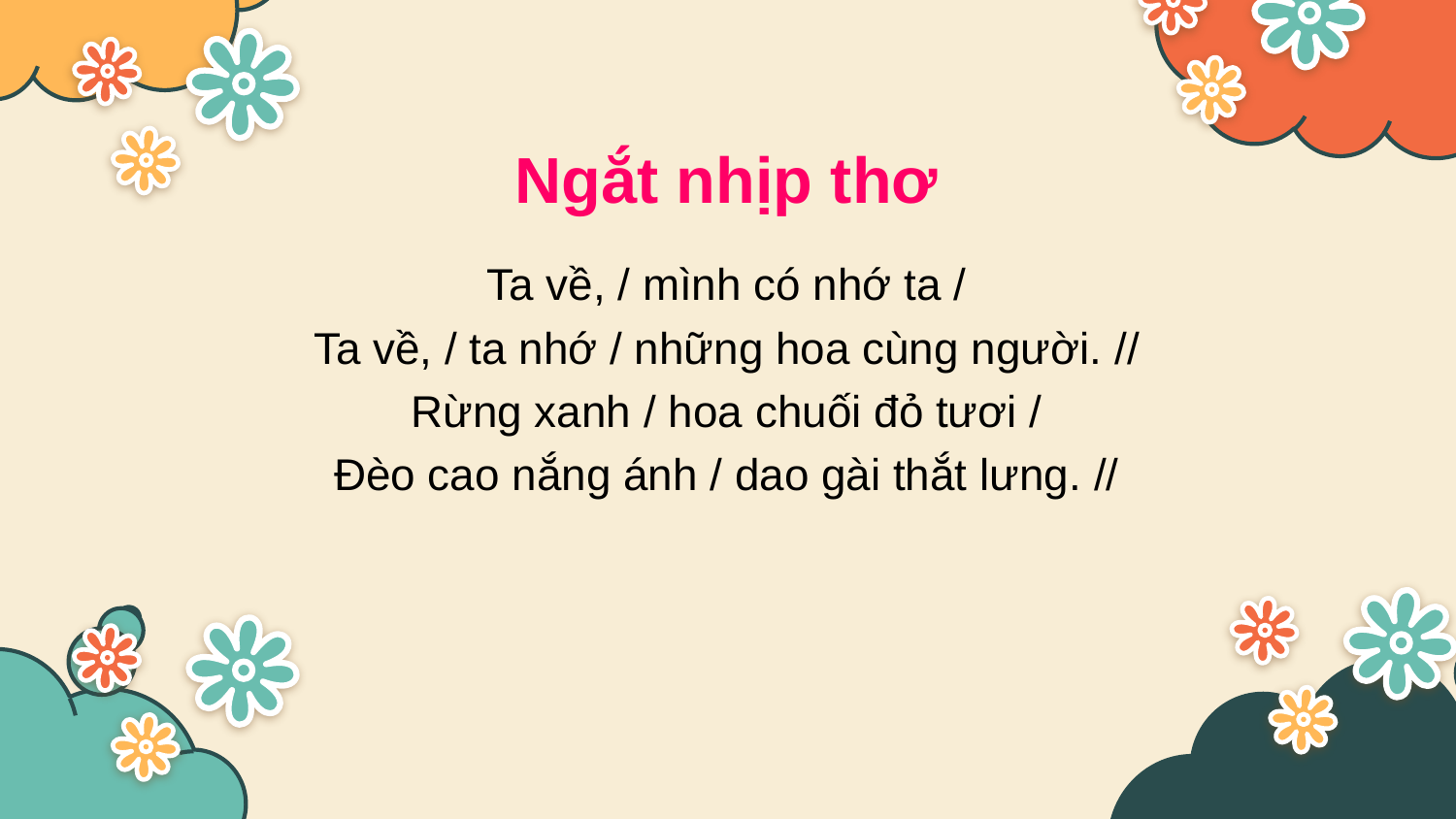

Ngắt nhịp thơ
Ta về, / mình có nhớ ta /
Ta về, / ta nhớ / những hoa cùng người. //
Rừng xanh / hoa chuối đỏ tươi /
Ðèo cao nắng ánh / dao gài thắt lưng. //